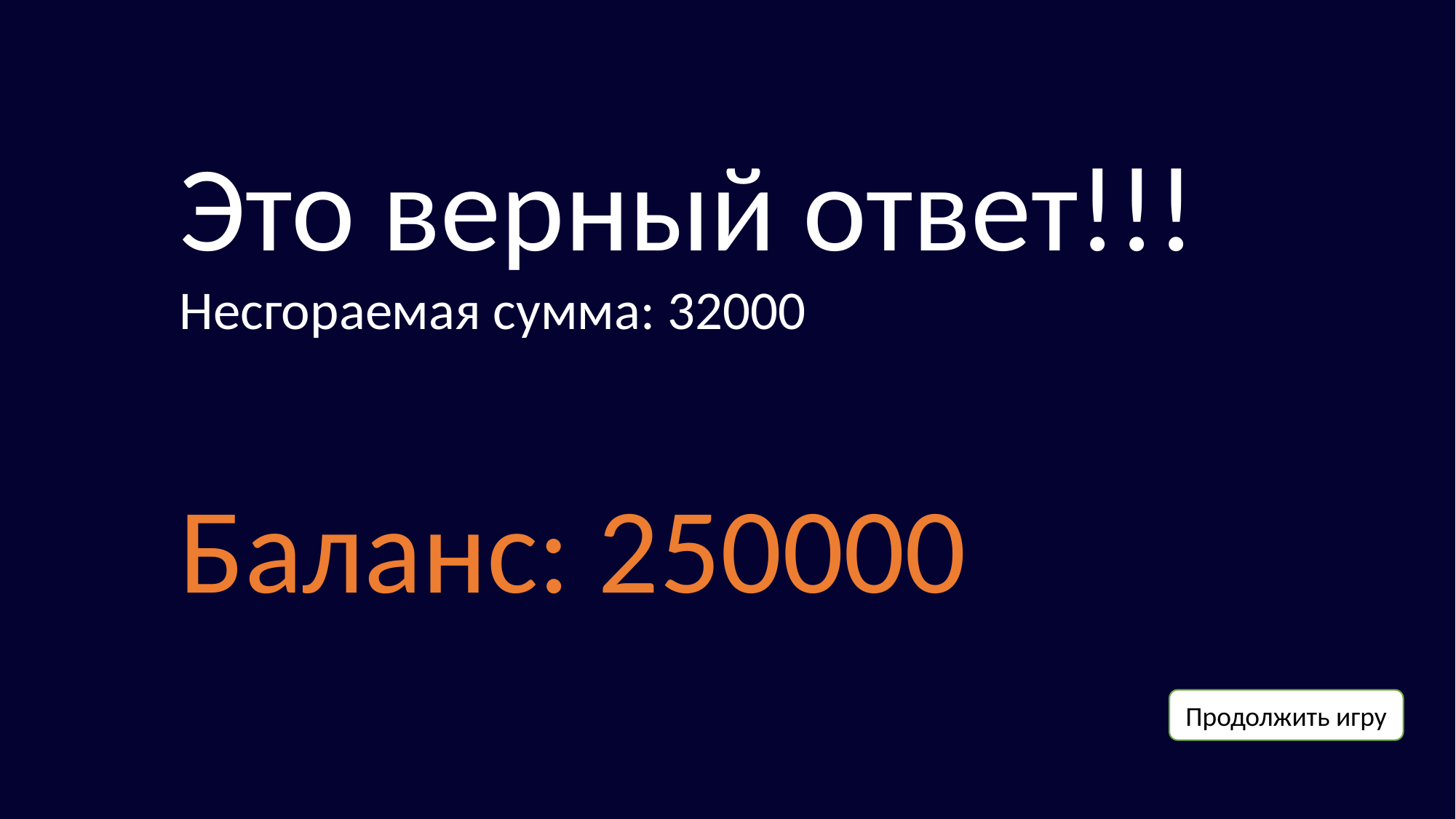

Это верный ответ!!!
Несгораемая сумма: 32000

Баланс: 250000

Продолжить игру